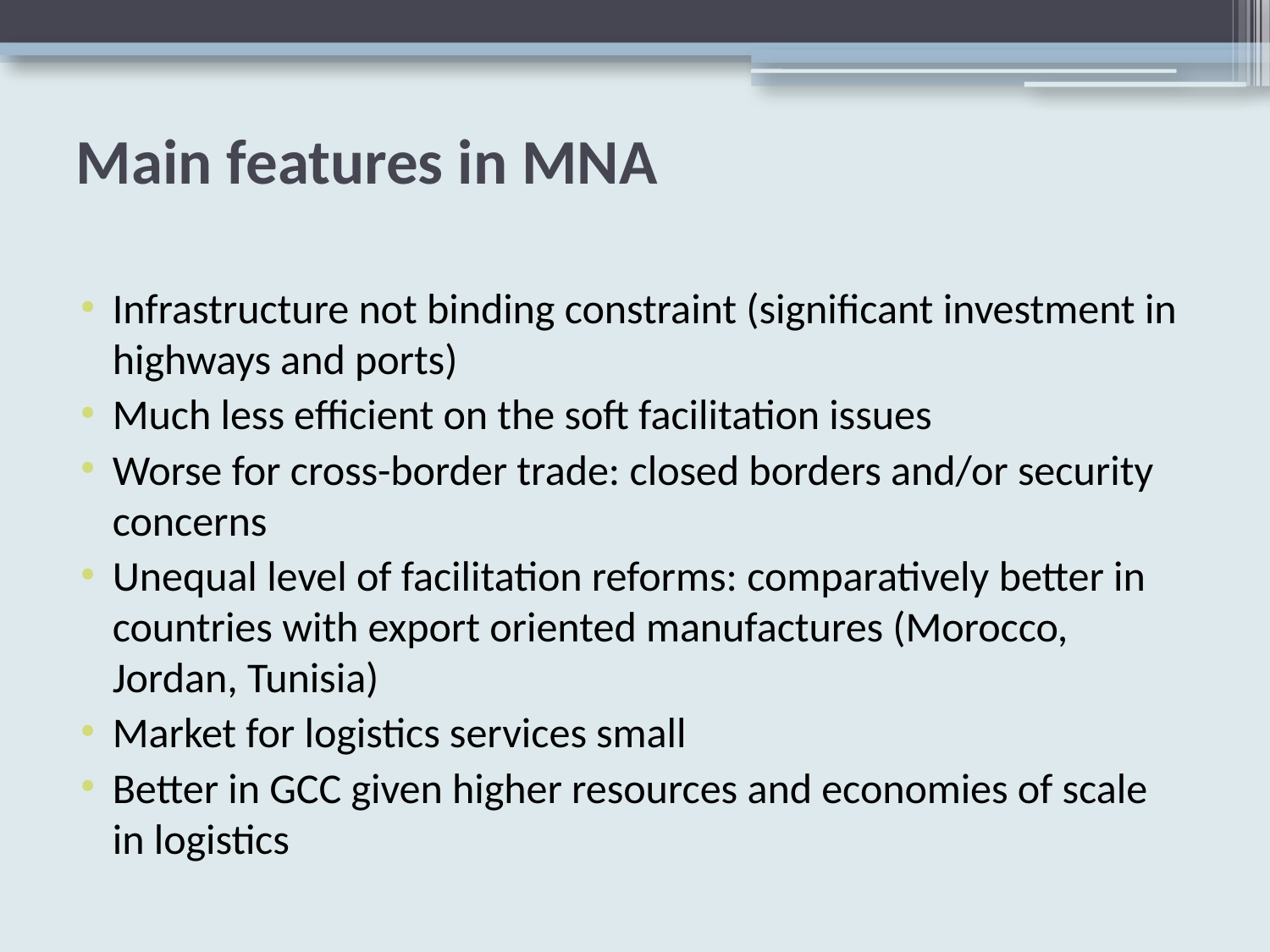

# Main features in MNA
Infrastructure not binding constraint (significant investment in highways and ports)
Much less efficient on the soft facilitation issues
Worse for cross-border trade: closed borders and/or security concerns
Unequal level of facilitation reforms: comparatively better in countries with export oriented manufactures (Morocco, Jordan, Tunisia)
Market for logistics services small
Better in GCC given higher resources and economies of scale in logistics